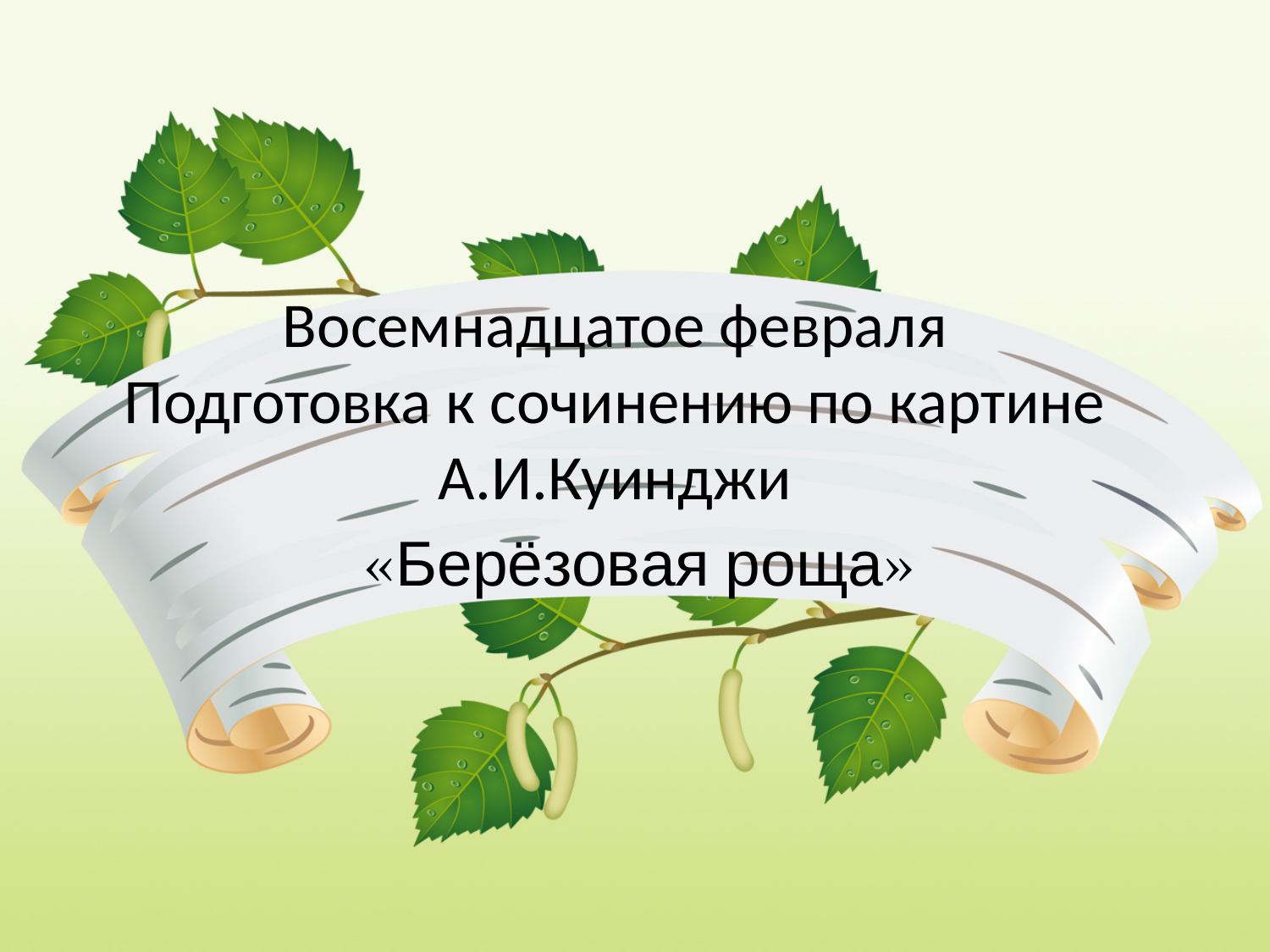

# Восемнадцатое февраля Подготовка к сочинению по картине А.И.Куинджи
«Берёзовая роща»